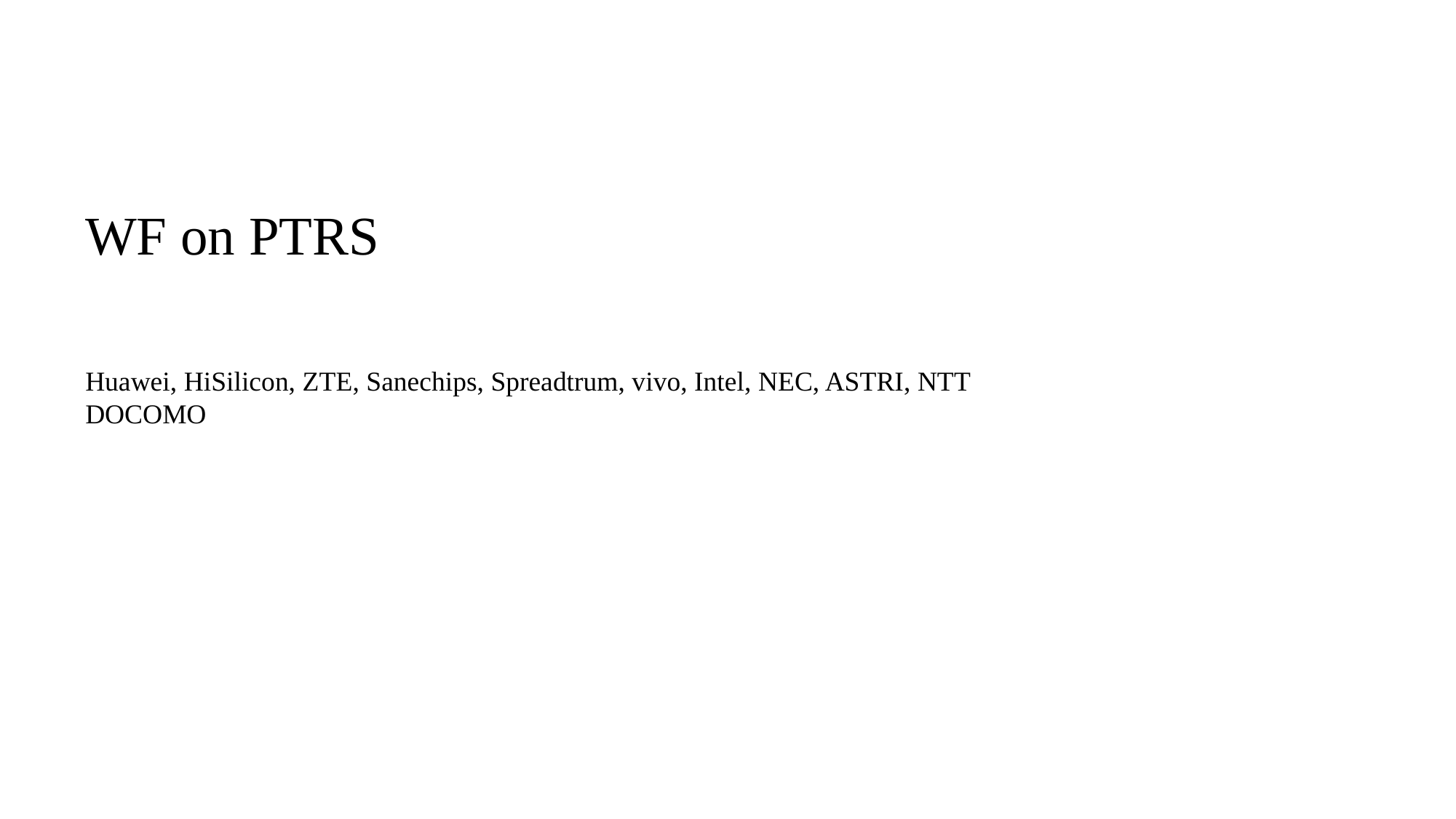

# WF on PTRS
Huawei, HiSilicon, ZTE, Sanechips, Spreadtrum, vivo, Intel, NEC, ASTRI, NTT DOCOMO